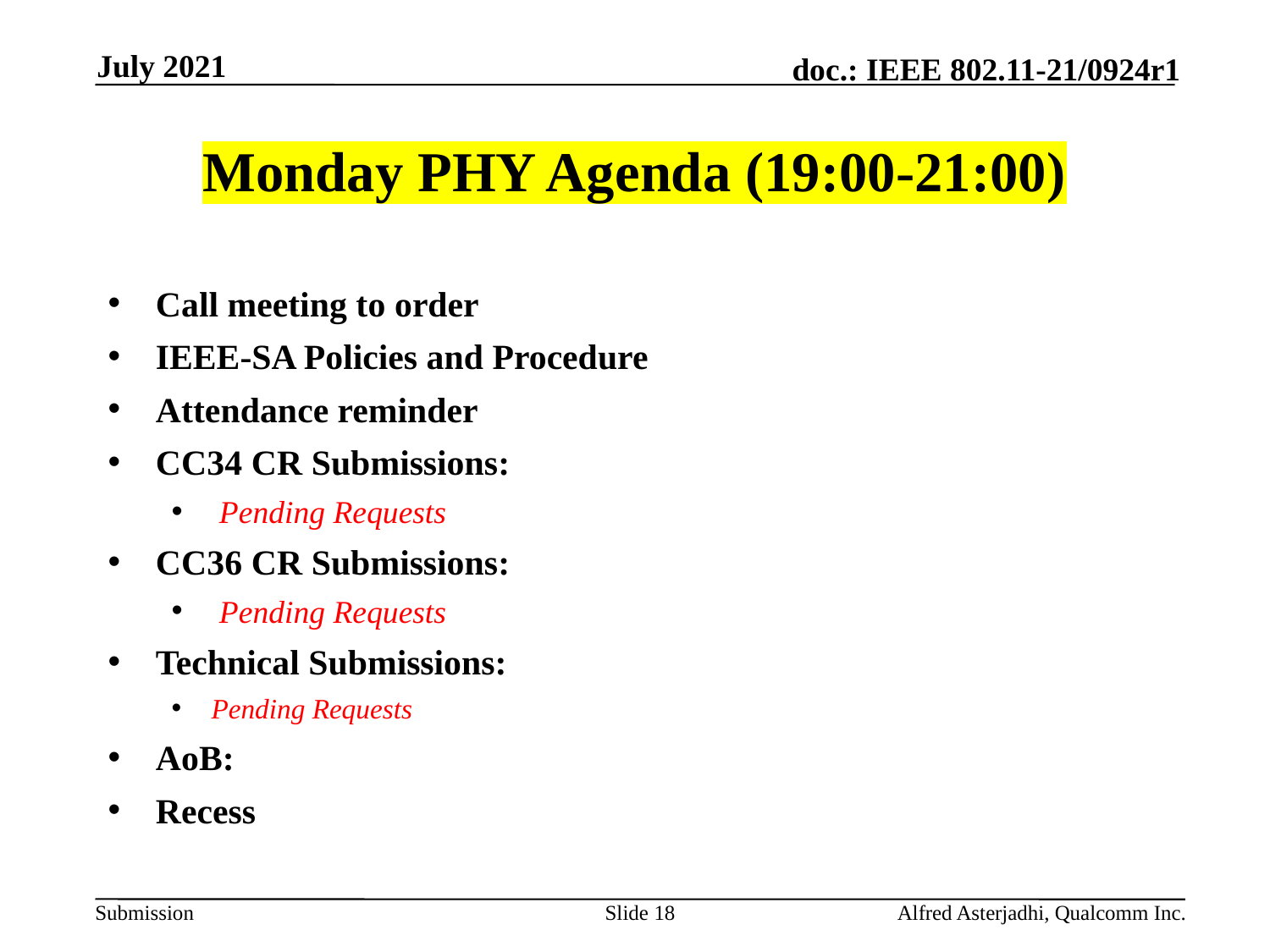

July 2021
# Monday PHY Agenda (19:00-21:00)
Call meeting to order
IEEE-SA Policies and Procedure
Attendance reminder
CC34 CR Submissions:
Pending Requests
CC36 CR Submissions:
Pending Requests
Technical Submissions:
Pending Requests
AoB:
Recess
Slide 18
Alfred Asterjadhi, Qualcomm Inc.